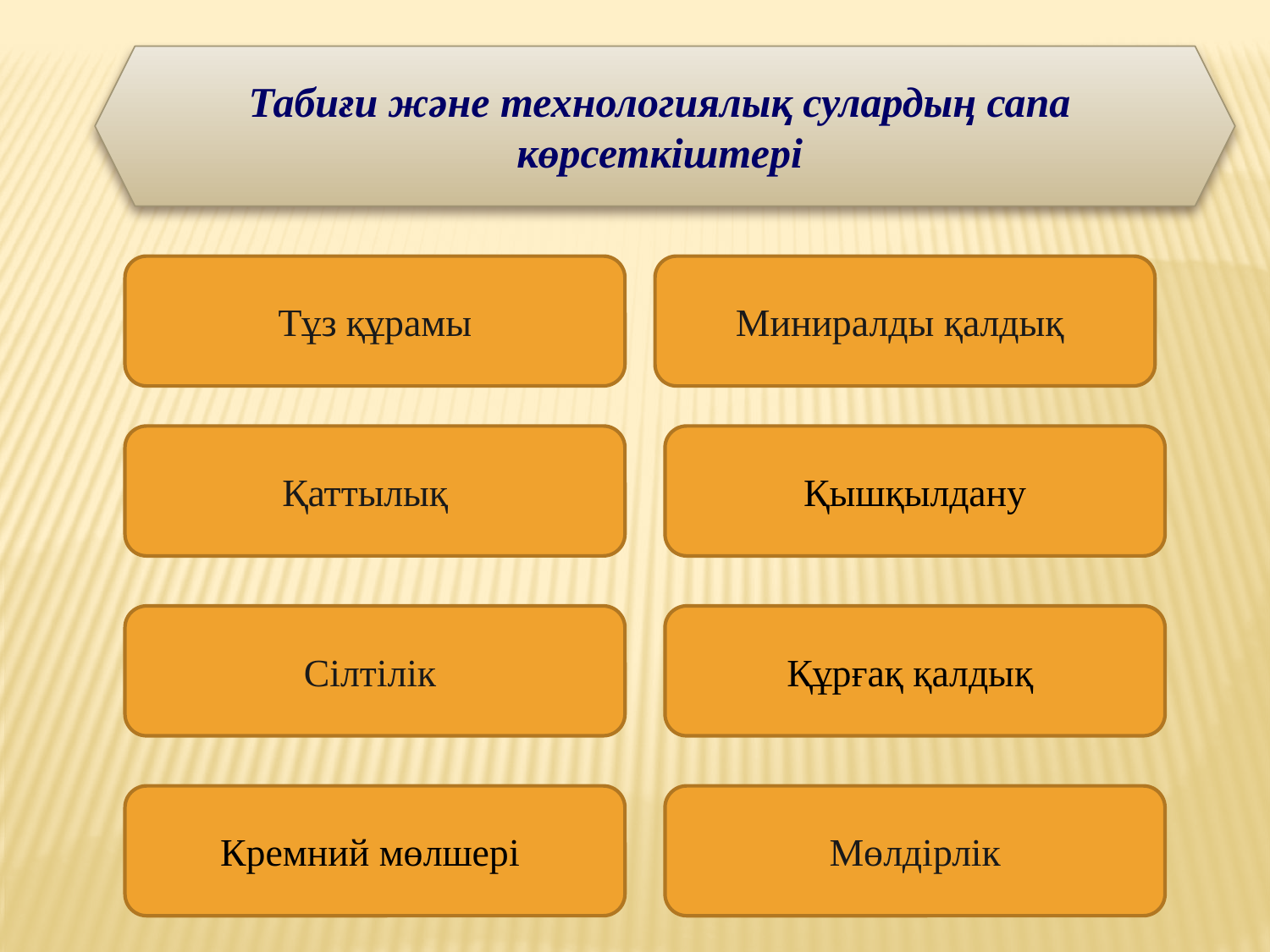

Табиғи және технологиялық сулардың сапа көрсеткіштері
Тұз құрамы
Миниралды қалдық
Қаттылық
Қышқылдану
Сілтілік
Құрғақ қалдық
Кремний мөлшері
Мөлдірлік